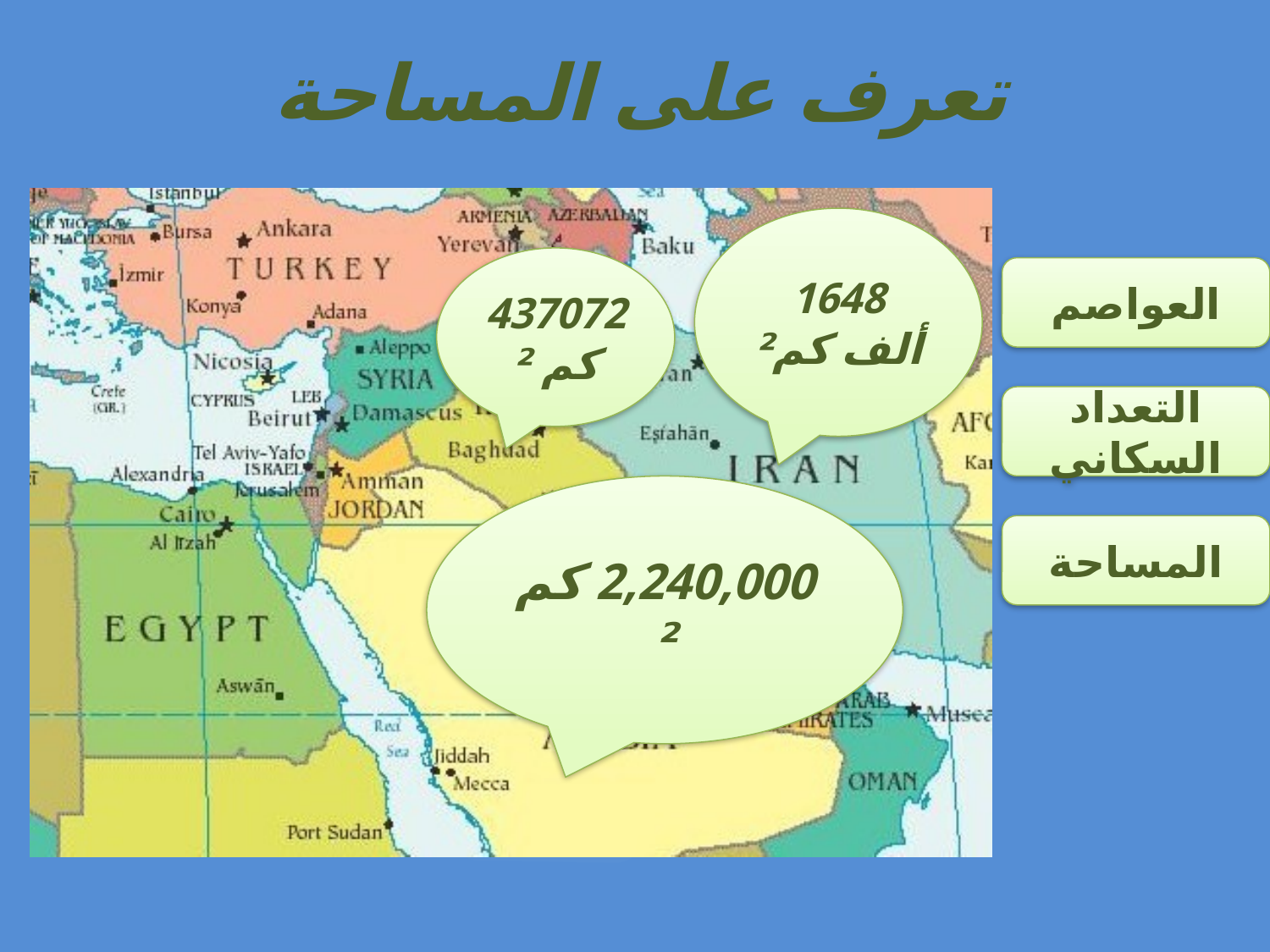

# تعرف على المساحة
1648 ألف كم²
437072 كم ²

2,240,000 كم ²